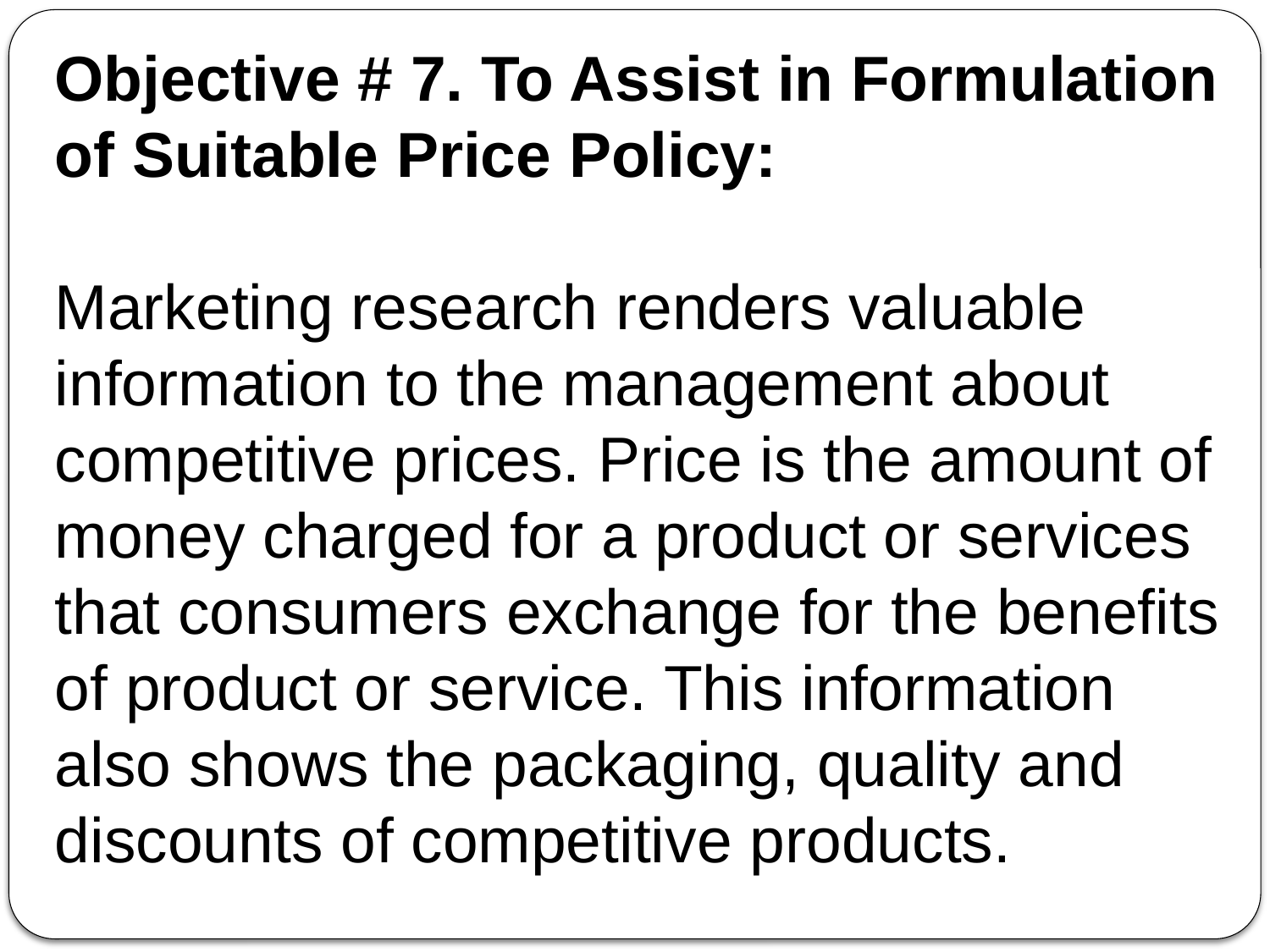

Objective # 7. To Assist in Formulation of Suitable Price Policy:

Marketing research renders valuable information to the management about competitive prices. Price is the amount of money charged for a product or services that consumers exchange for the benefits of product or service. This information also shows the packaging, quality and discounts of competitive products.